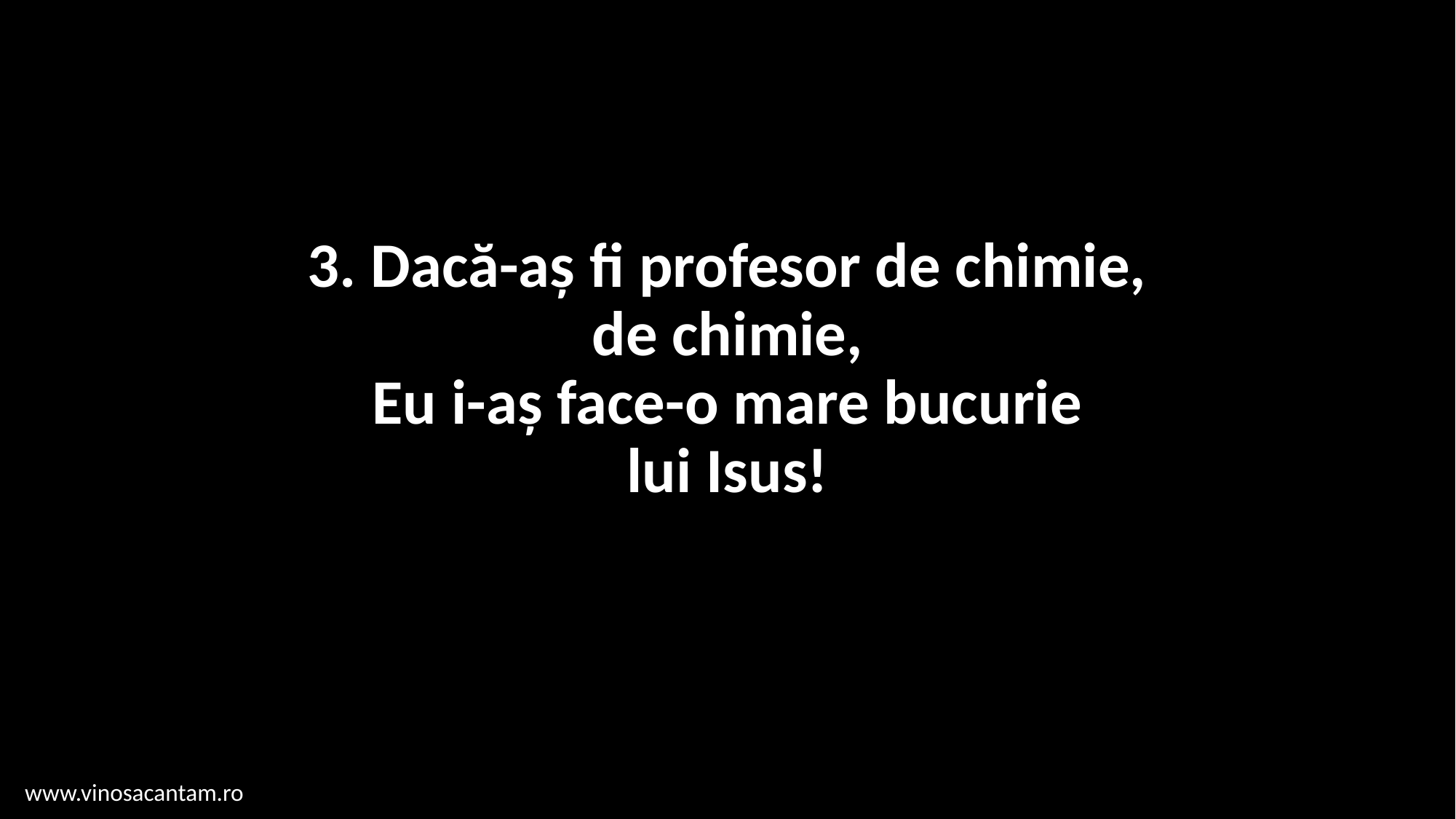

# 3. Dacă-aș fi profesor de chimie, de chimie, Eu i-aș face-o mare bucurie lui Isus!
www.vinosacantam.ro